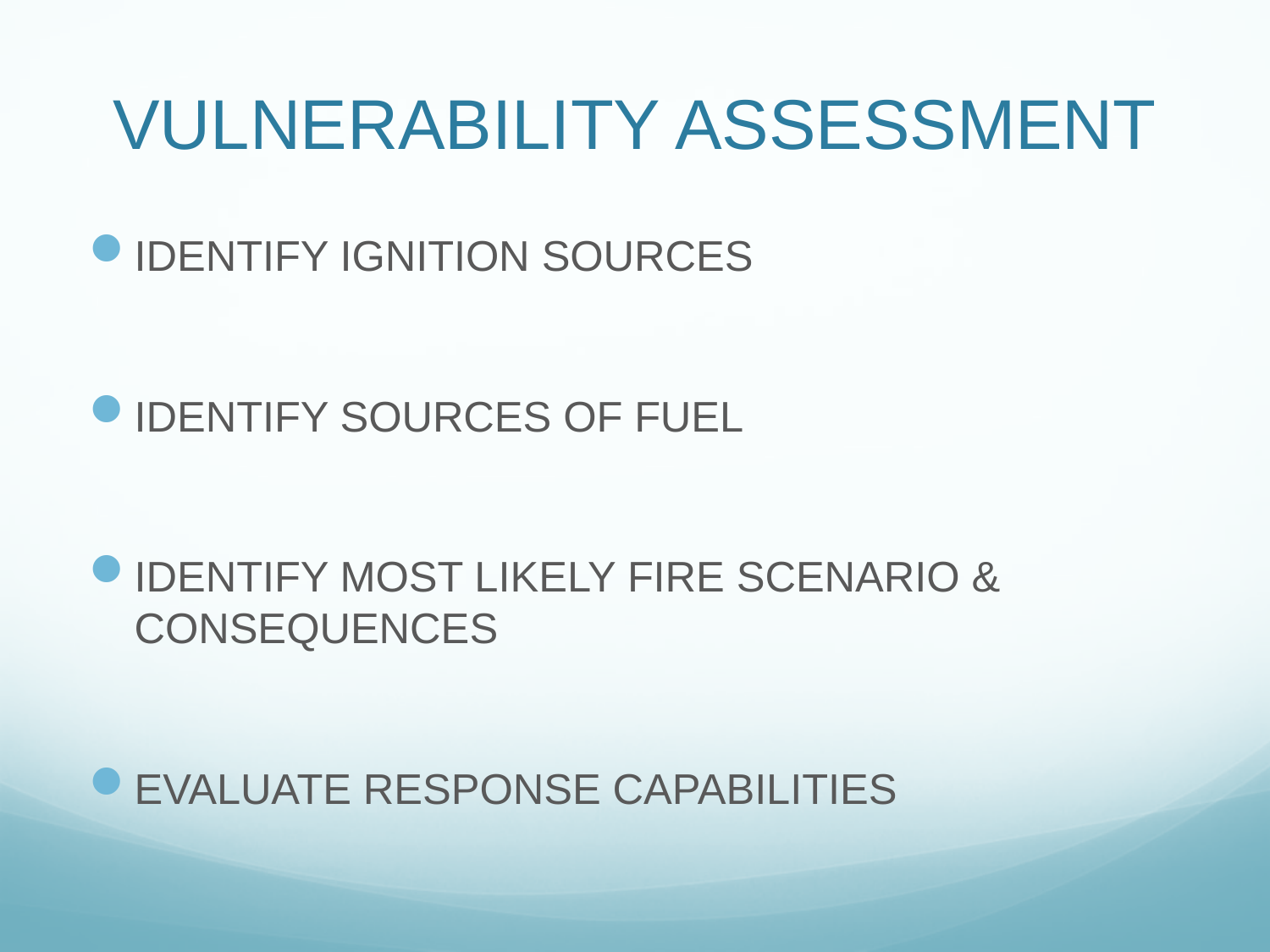

# VULNERABILITY ASSESSMENT
IDENTIFY IGNITION SOURCES

IDENTIFY SOURCES OF FUEL

IDENTIFY MOST LIKELY FIRE SCENARIO & CONSEQUENCES

EVALUATE RESPONSE CAPABILITIES